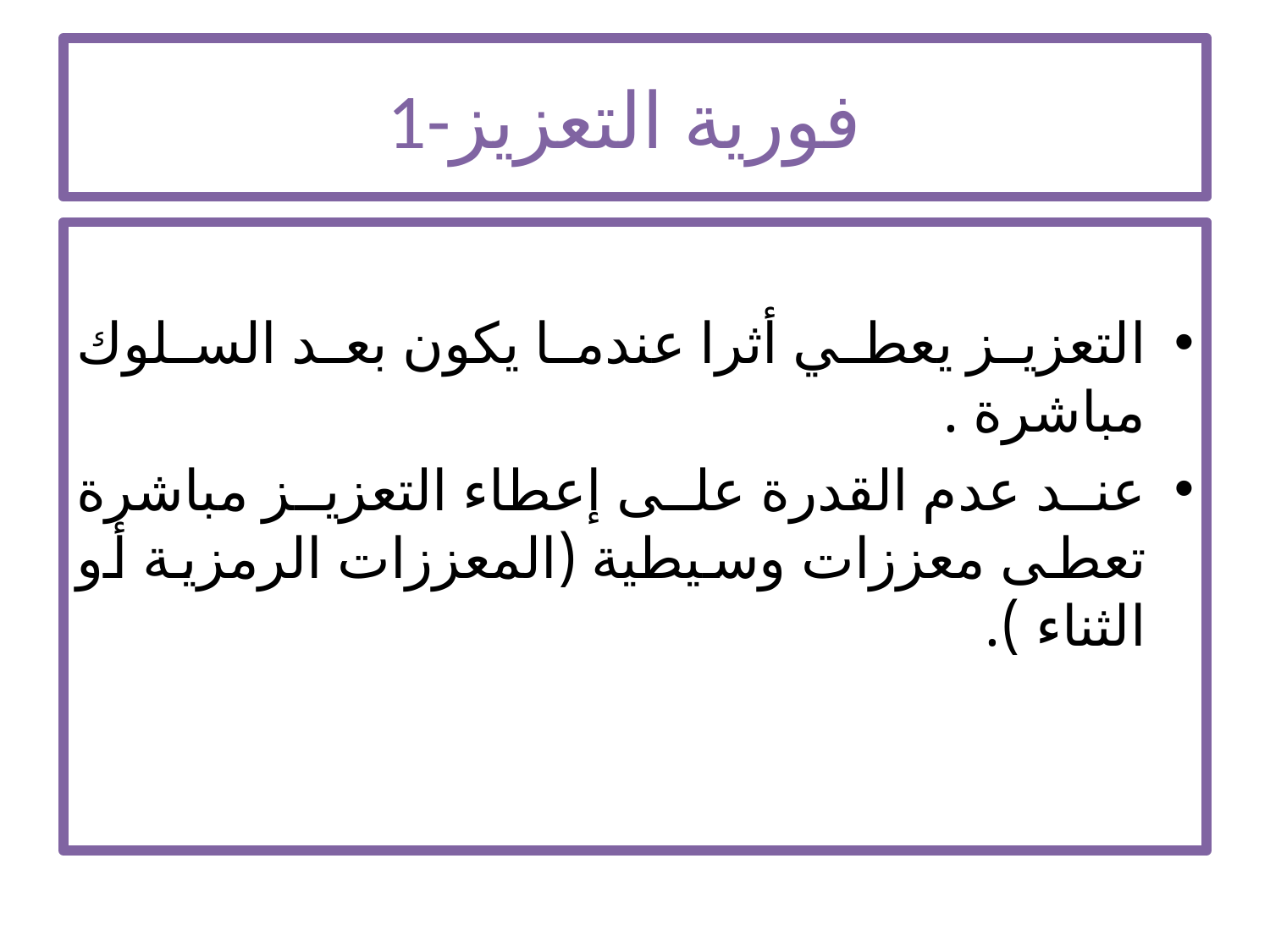

# 1-فورية التعزيز

التعزيز يعطي أثرا عندما يكون بعد السلوك مباشرة .
عند عدم القدرة على إعطاء التعزيز مباشرة تعطى معززات وسيطية (المعززات الرمزية أو الثناء ).